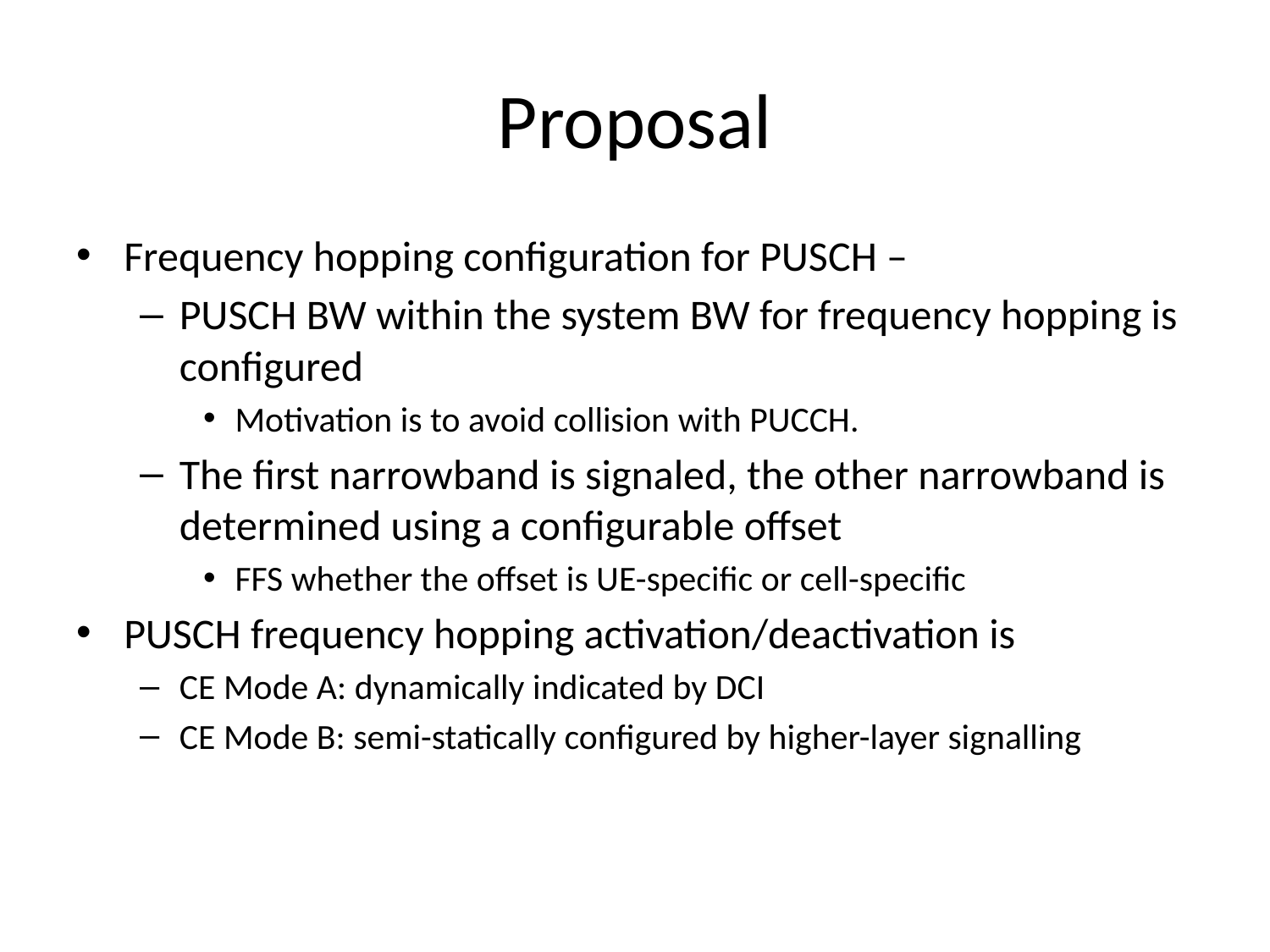

# Proposal
Frequency hopping configuration for PUSCH –
PUSCH BW within the system BW for frequency hopping is configured
Motivation is to avoid collision with PUCCH.
The first narrowband is signaled, the other narrowband is determined using a configurable offset
FFS whether the offset is UE-specific or cell-specific
PUSCH frequency hopping activation/deactivation is
CE Mode A: dynamically indicated by DCI
CE Mode B: semi-statically configured by higher-layer signalling